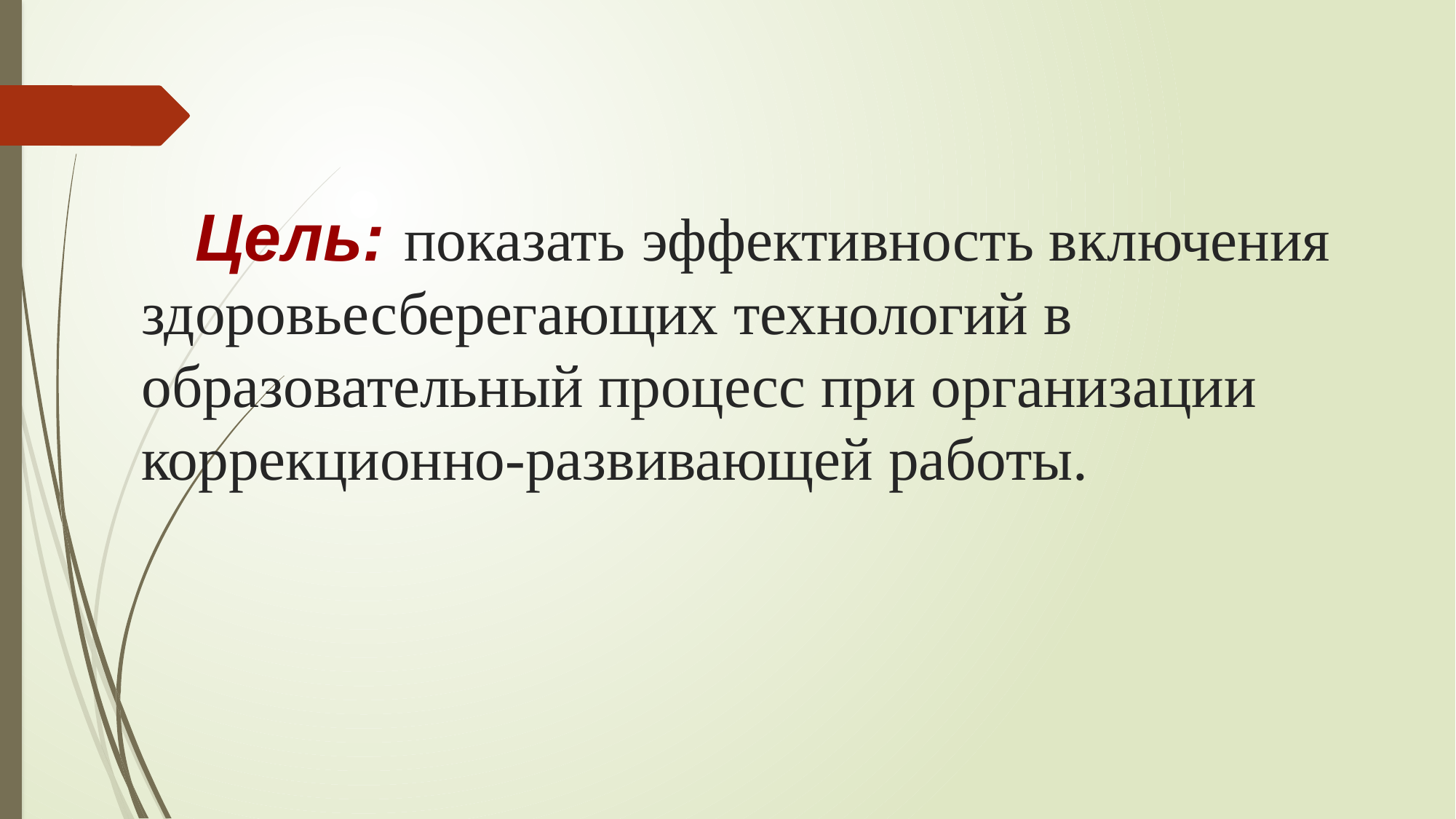

Цель: показать эффективность включения здоровьесберегающих технологий в образовательный процесс при организации коррекционно-развивающей работы.